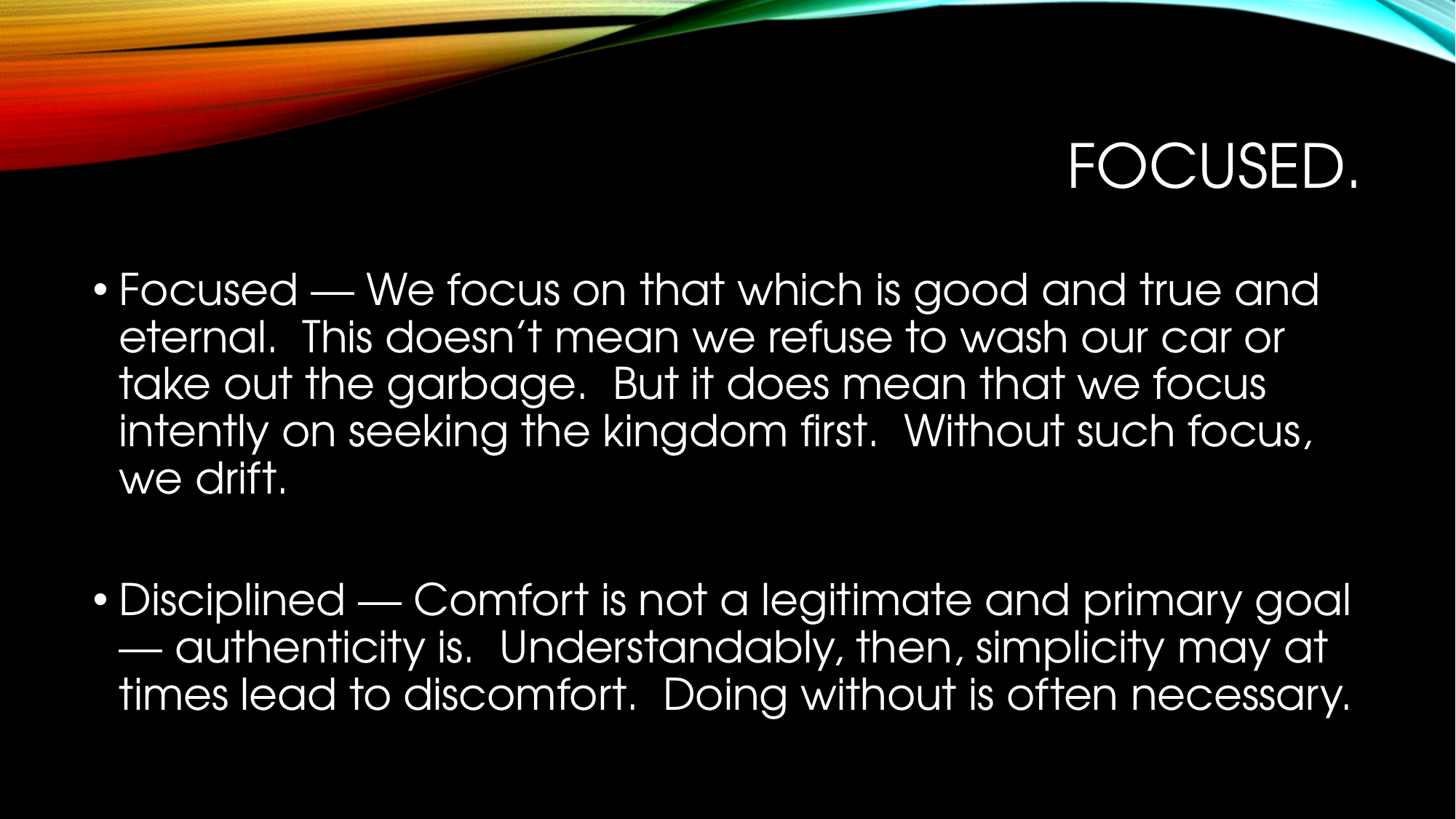

# FOCUSED.
Focused — We focus on that which is good and true and eternal.  This doesn’t mean we refuse to wash our car or take out the garbage.  But it does mean that we focus intently on seeking the kingdom first.  Without such focus, we drift.

Disciplined — Comfort is not a legitimate and primary goal — authenticity is.  Understandably, then, simplicity may at times lead to discomfort.  Doing without is often necessary.